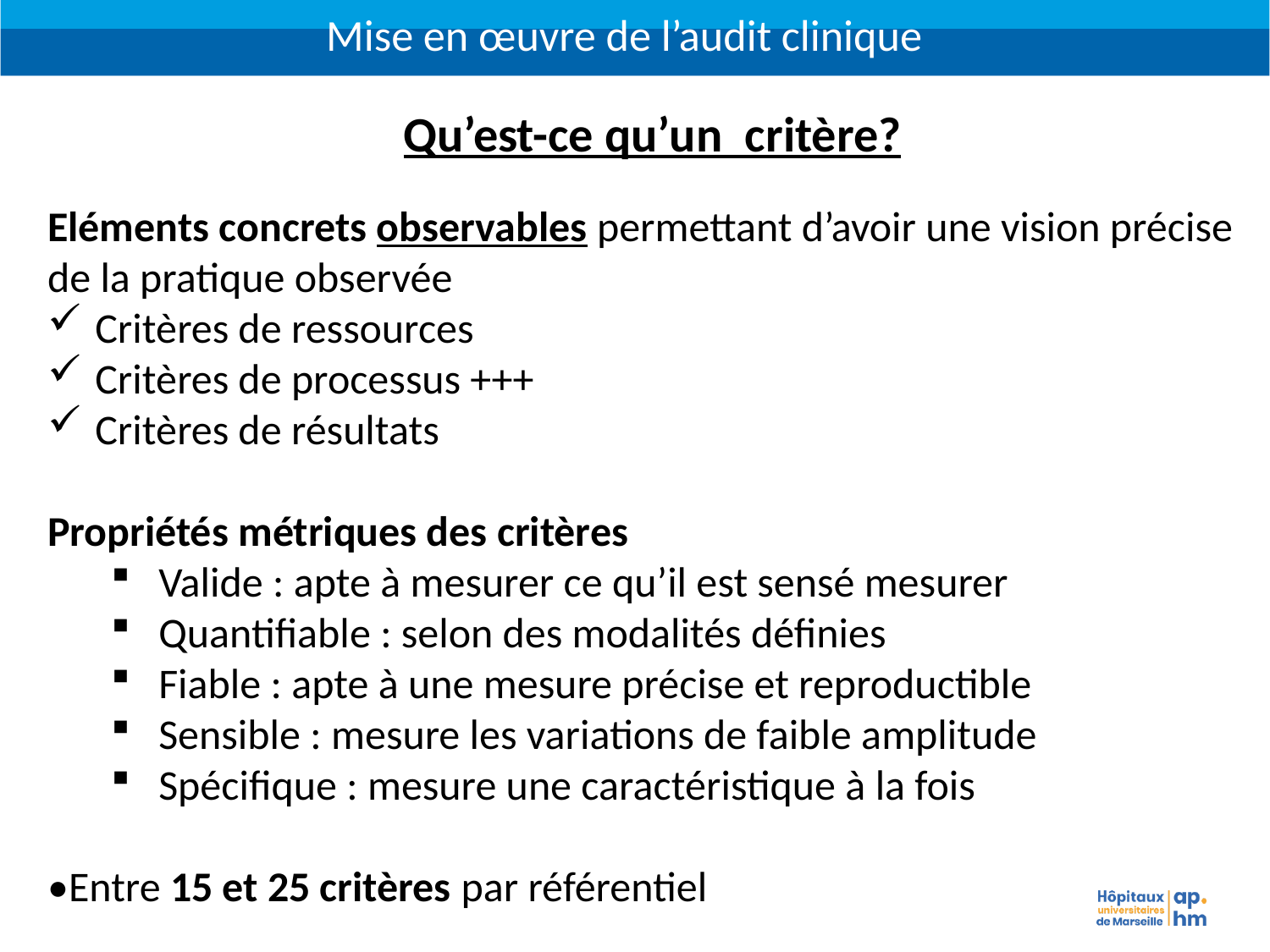

Mise en œuvre de l’audit clinique
Qu’est-ce qu’un  critère?

Eléments concrets observables permettant d’avoir une vision précise de la pratique observée
Critères de ressources
Critères de processus +++
Critères de résultats

Propriétés métriques des critères
Valide : apte à mesurer ce qu’il est sensé mesurer
Quantifiable : selon des modalités définies
Fiable : apte à une mesure précise et reproductible
Sensible : mesure les variations de faible amplitude
Spécifique : mesure une caractéristique à la fois

•Entre 15 et 25 critères par référentiel